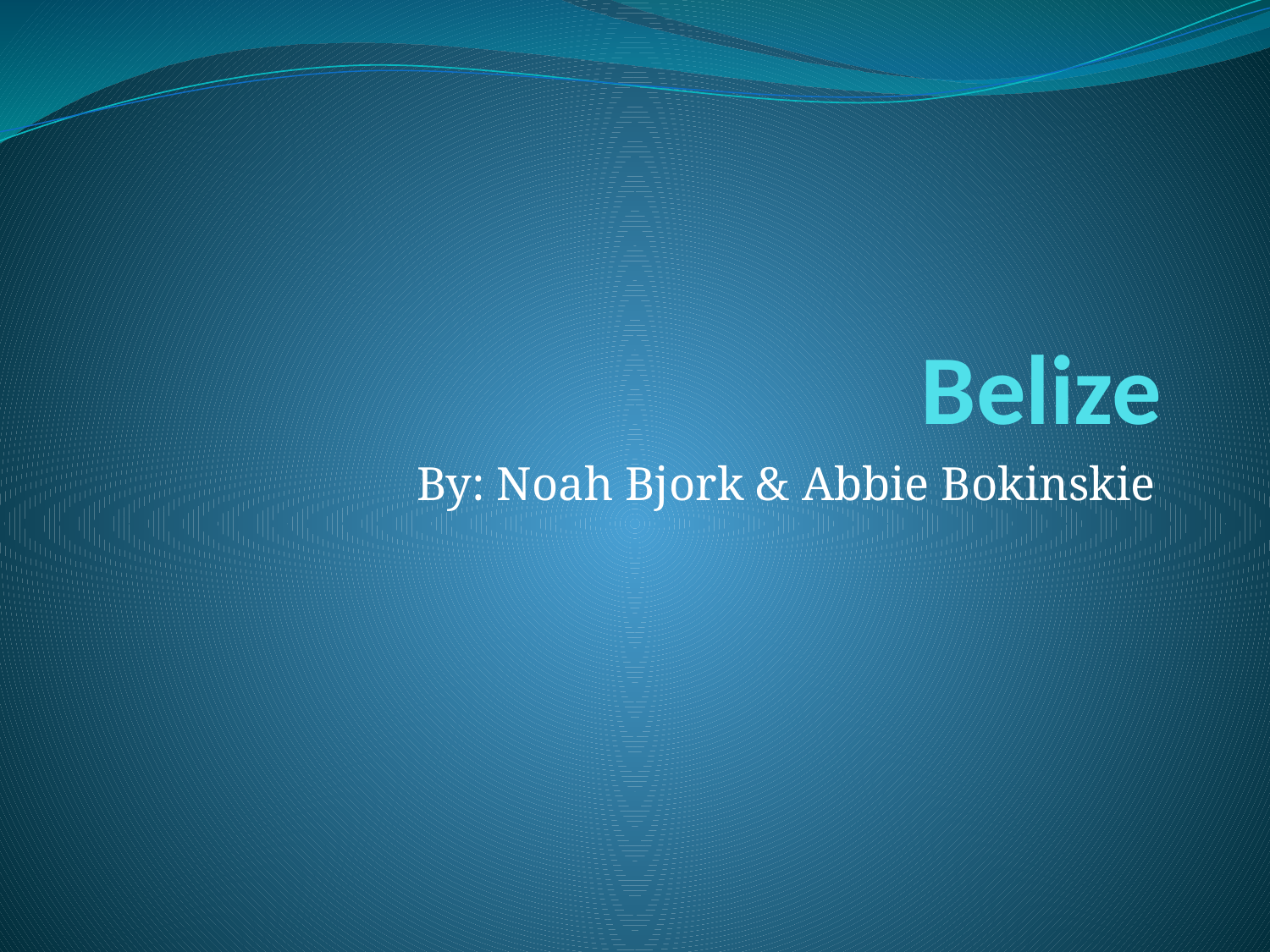

# Belize
By: Noah Bjork & Abbie Bokinskie